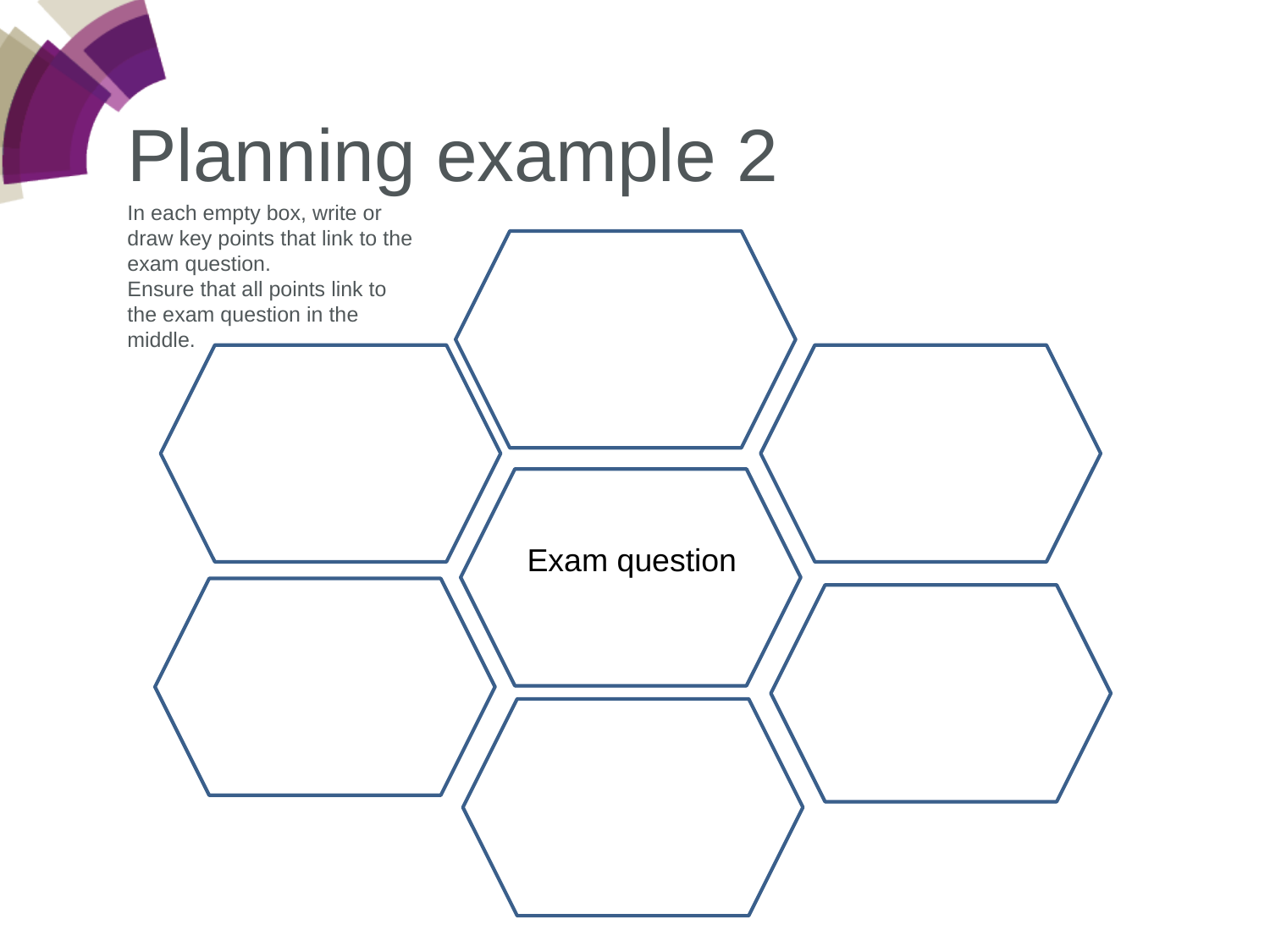

Planning example 2
In each empty box, write or draw key points that link to the exam question.
Ensure that all points link to the exam question in the middle.

Exam question